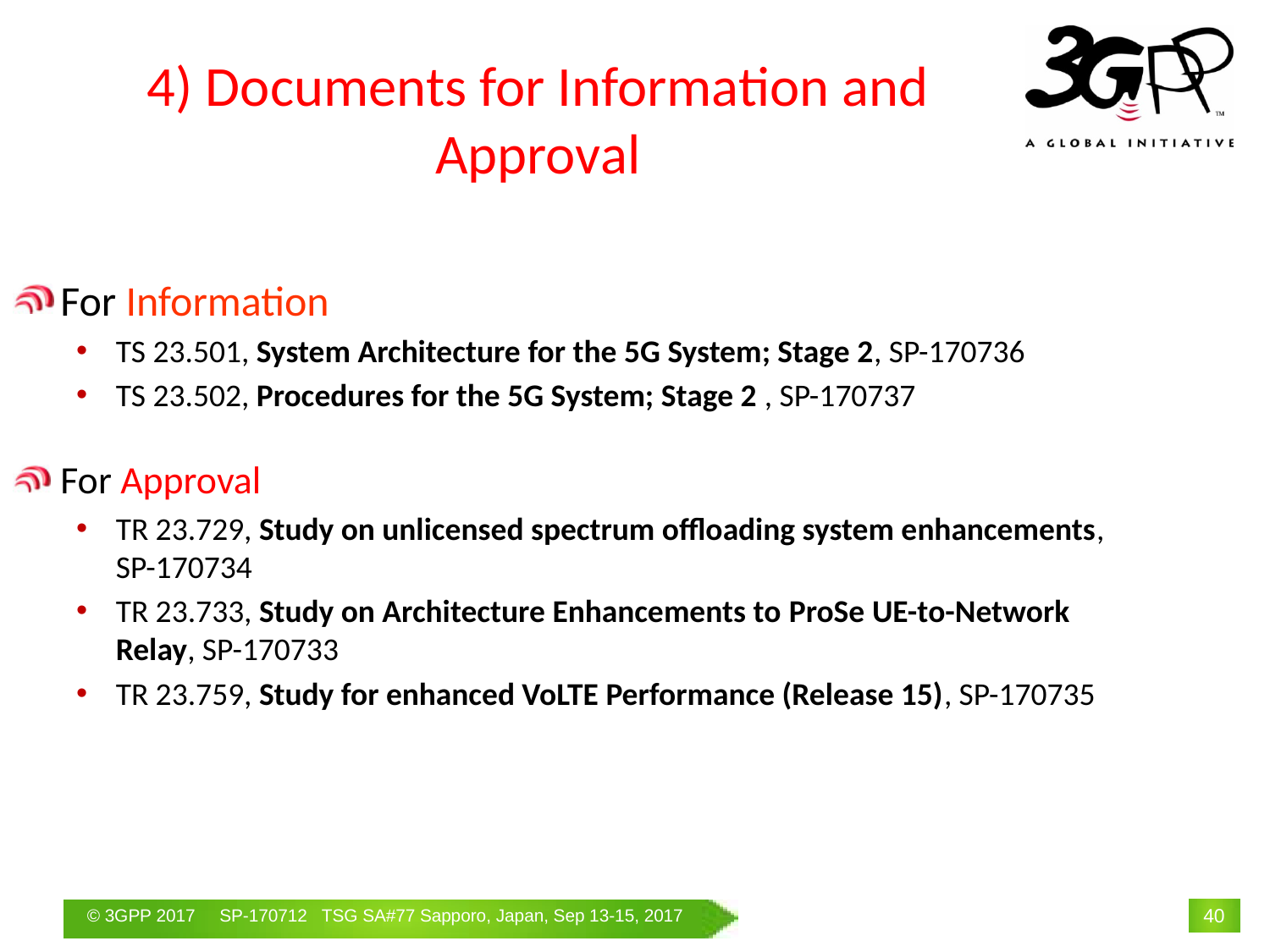

# 4) Documents for Information and Approval
For Information
TS 23.501, System Architecture for the 5G System; Stage 2, SP-170736
TS 23.502, Procedures for the 5G System; Stage 2 , SP-170737

For Approval
TR 23.729, Study on unlicensed spectrum offloading system enhancements, SP-170734
TR 23.733, Study on Architecture Enhancements to ProSe UE-to-Network Relay, SP-170733
TR 23.759, Study for enhanced VoLTE Performance (Release 15), SP-170735